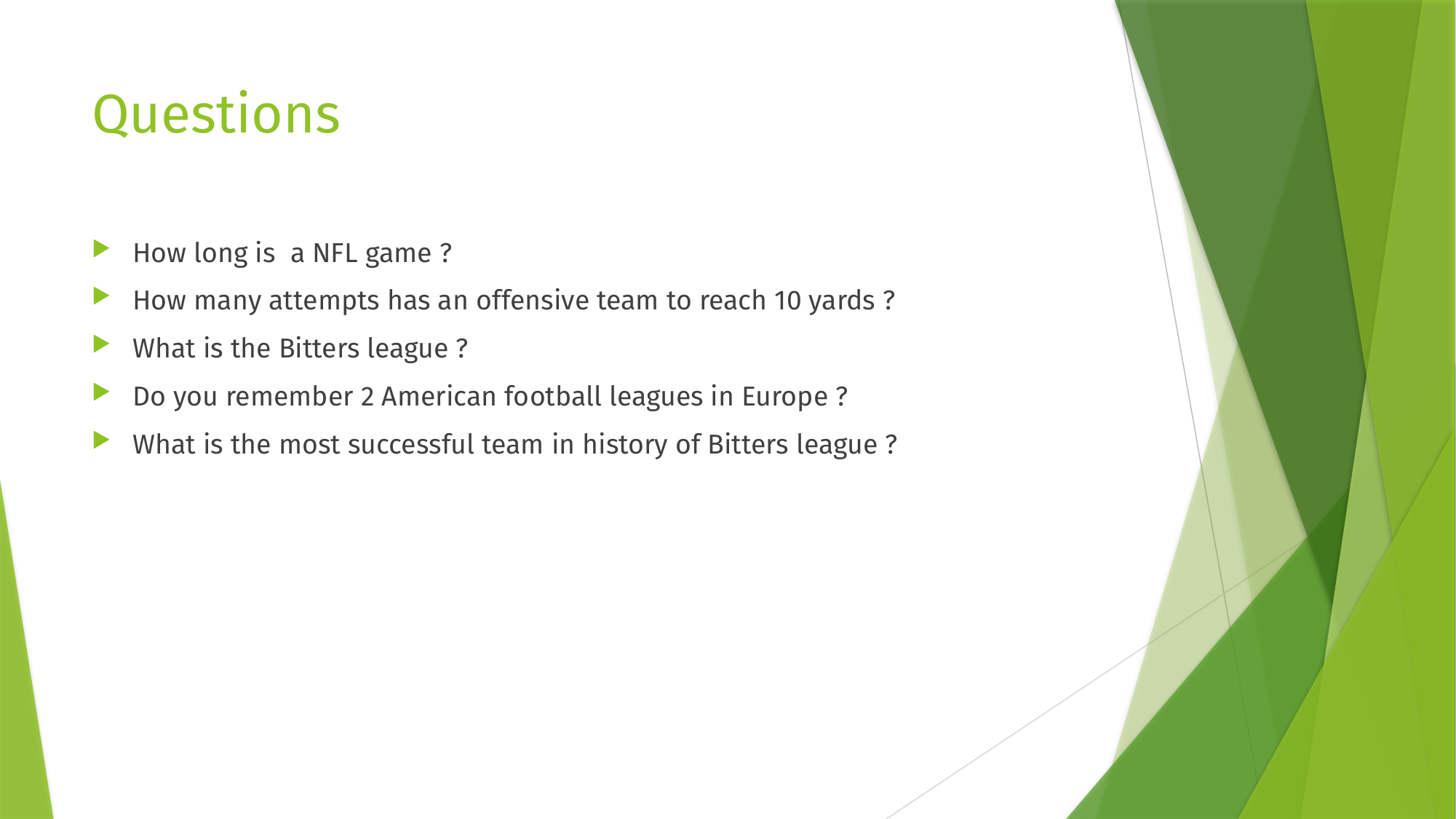

# Questions
How long is  a NFL game ?
How many attempts has an offensive team to reach 10 yards ?
What is the Bitters league ?
Do you remember 2 American football leagues in Europe ?
What is the most successful team in history of Bitters league ?